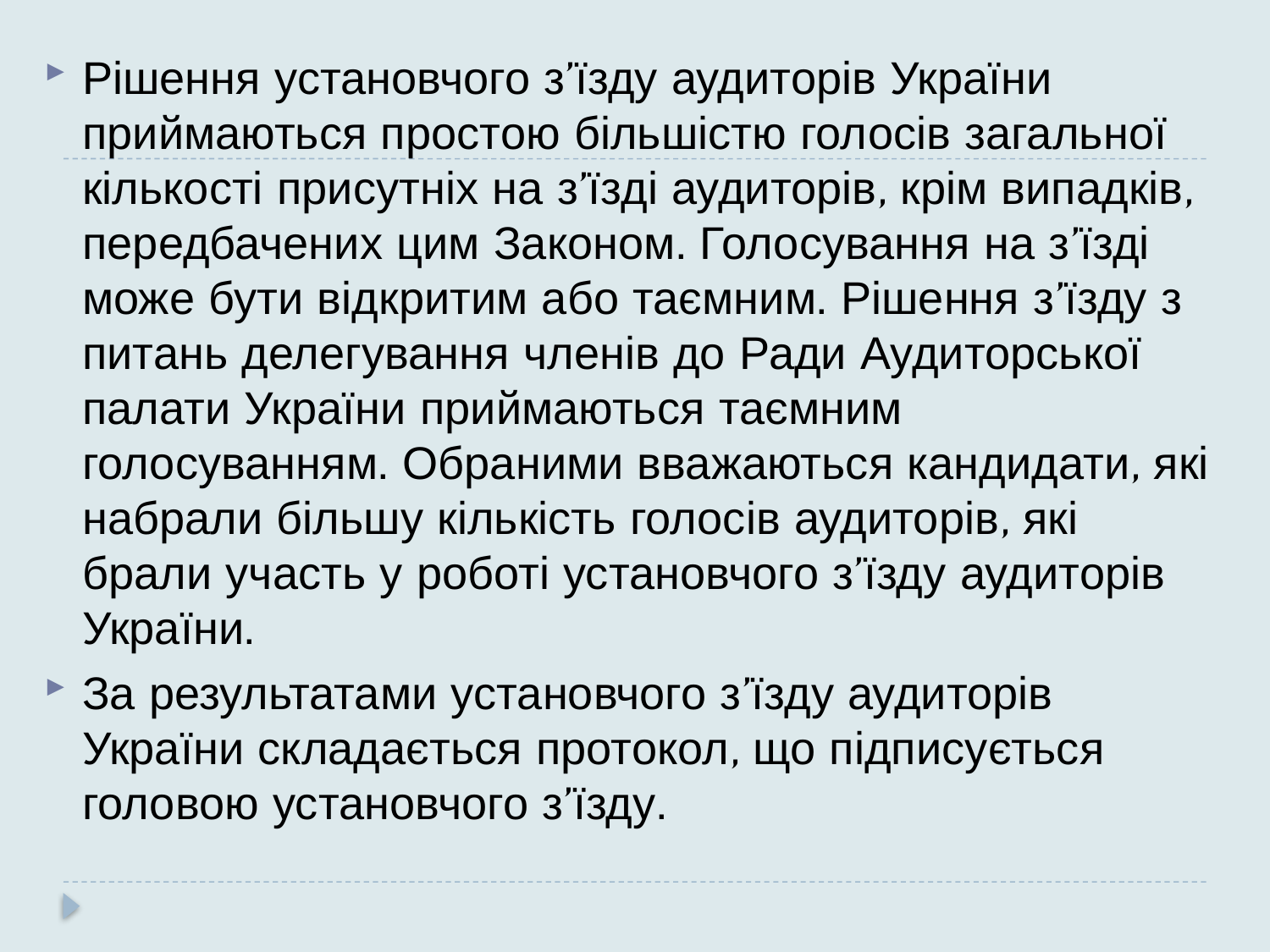

Рішення установчого з’їзду аудиторів України приймаються простою більшістю голосів загальної кількості присутніх на з’їзді аудиторів, крім випадків, передбачених цим Законом. Голосування на з’їзді може бути відкритим або таємним. Рішення з’їзду з питань делегування членів до Ради Аудиторської палати України приймаються таємним голосуванням. Обраними вважаються кандидати, які набрали більшу кількість голосів аудиторів, які брали участь у роботі установчого з’їзду аудиторів України.
За результатами установчого з’їзду аудиторів України складається протокол, що підписується головою установчого з’їзду.